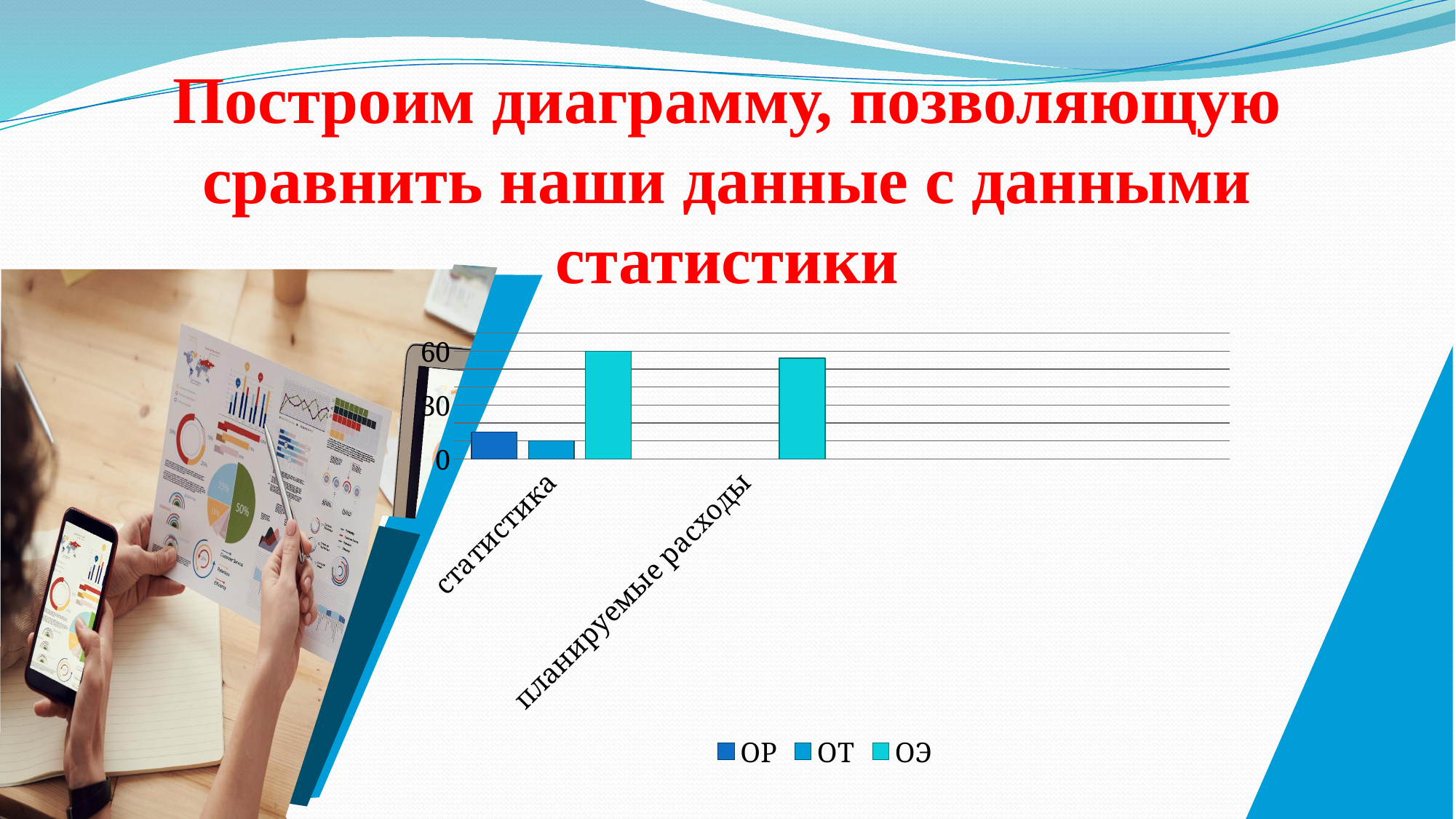

Построим диаграмму, позволяющую сравнить наши данные с данными статистики

### Chart

| Category | ОР | ОТ | ОЭ |
|---|---|---|---|
| статистика | 15.0 | 10.0 | 60.0 |
| планируемые расходы | None | None | 56.0 |